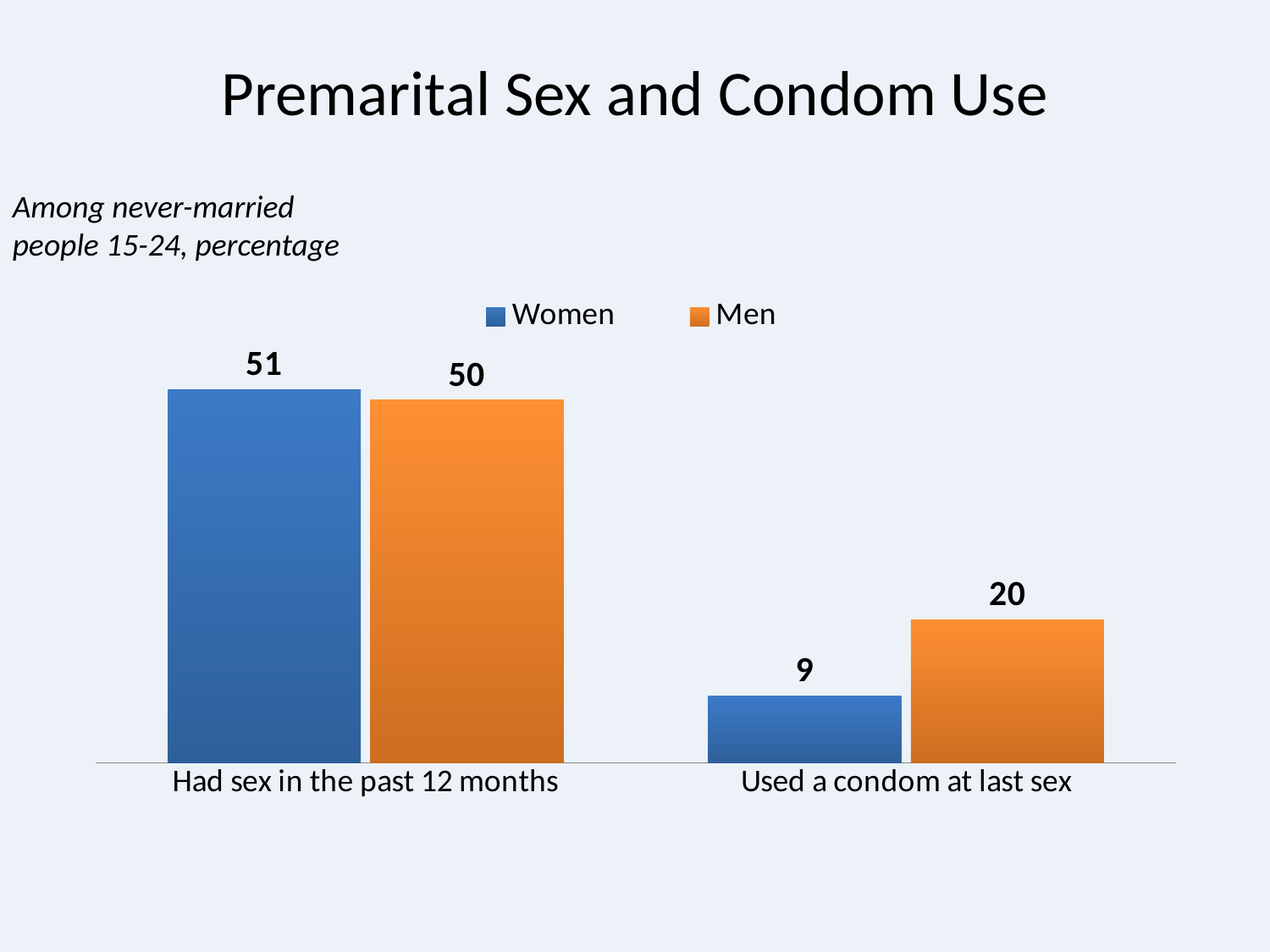

# Premarital Sex and Condom Use
Among never-married people 15-24, percentage

### Chart

| Category | Women | Men |
|---|---|---|
| Had sex in the past 12 months | 51.2 | 49.7 |
| Used a condom at last sex | 9.200000000000001 | 19.6 |